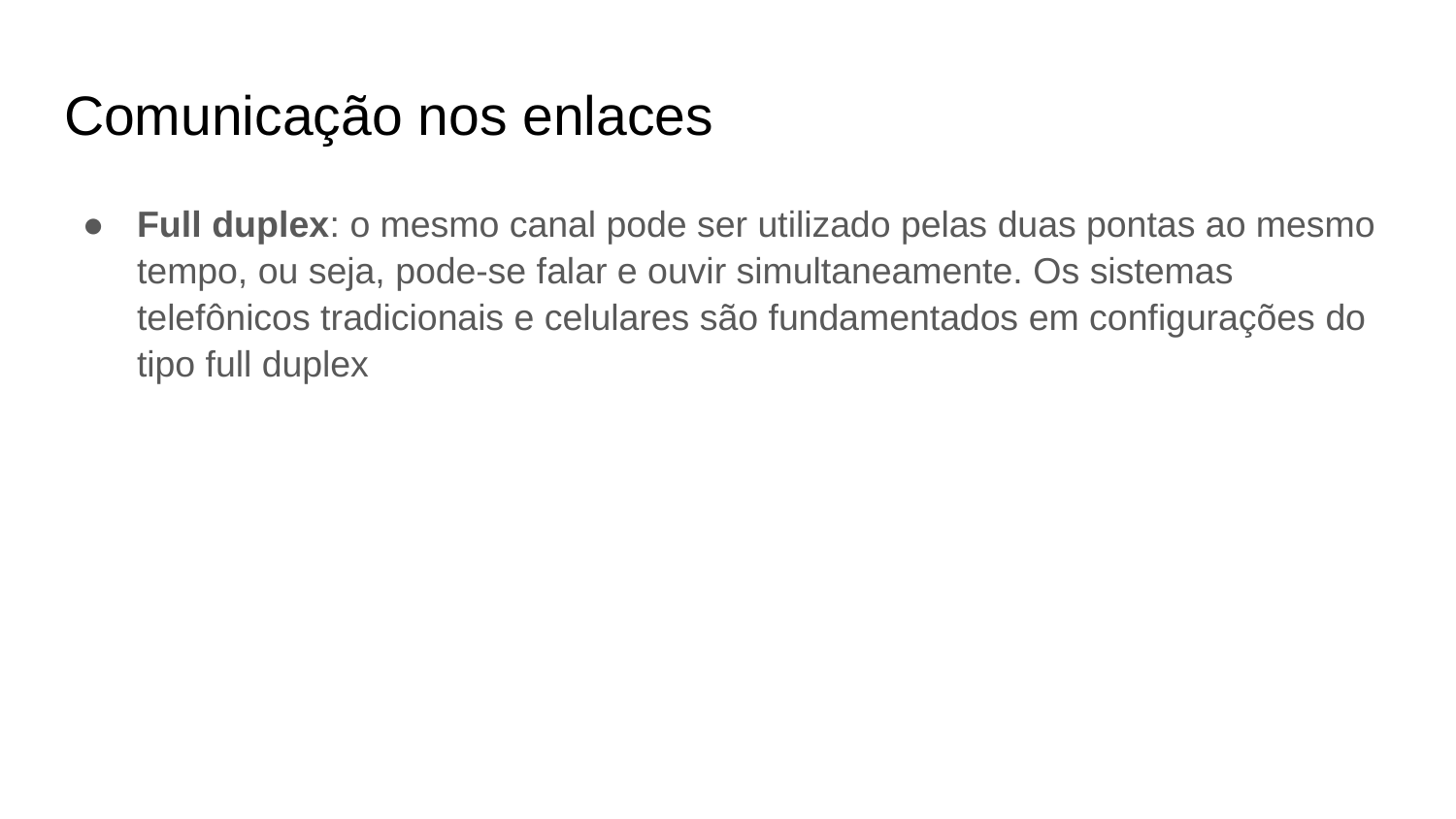

# Comunicação nos enlaces
Full duplex: o mesmo canal pode ser utilizado pelas duas pontas ao mesmo tempo, ou seja, pode-se falar e ouvir simultaneamente. Os sistemas telefônicos tradicionais e celulares são fundamentados em configurações do tipo full duplex